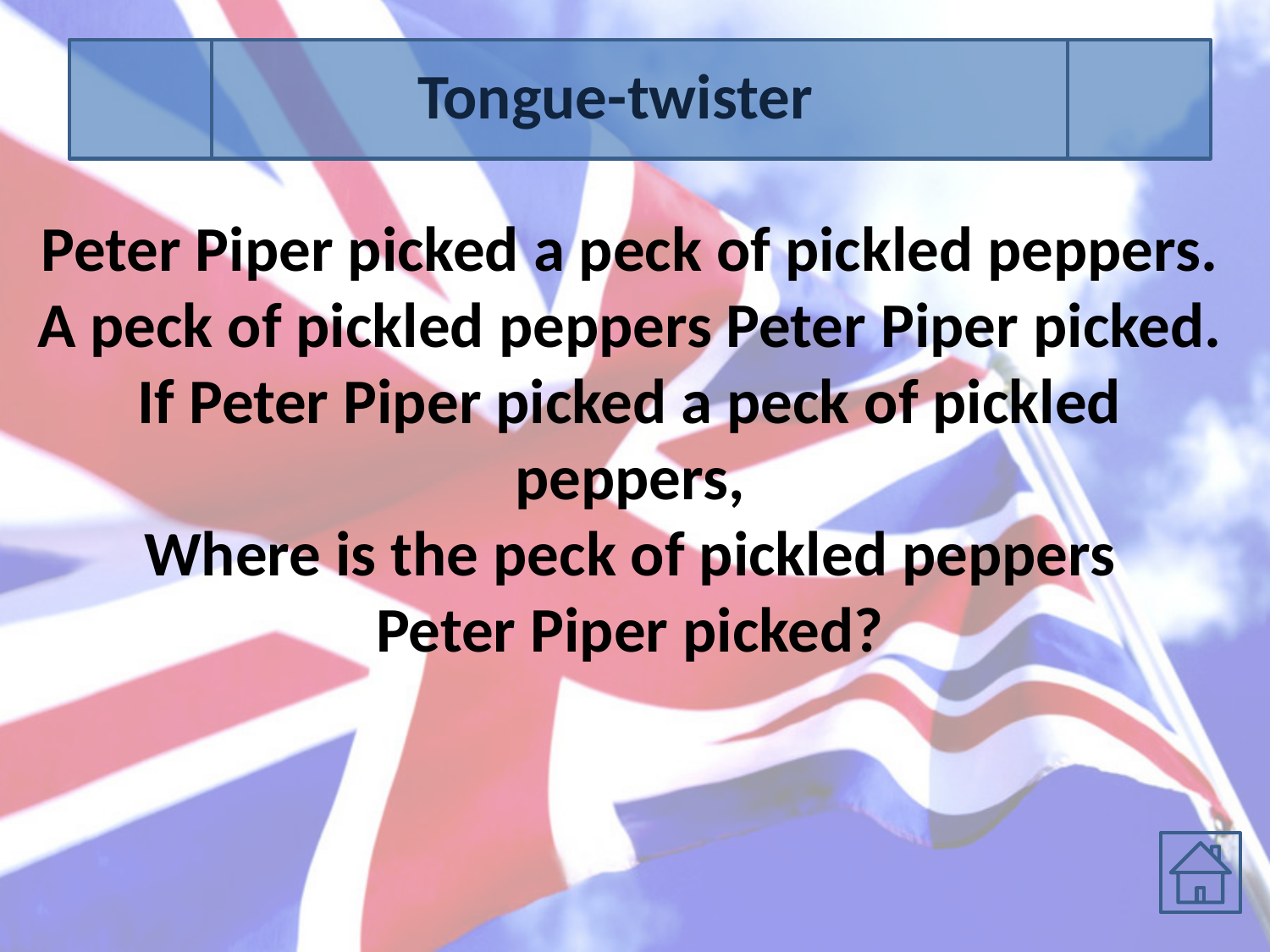

Tongue-twister
Peter Piper picked a peck of pickled peppers.
A peck of pickled peppers Peter Piper picked.
If Peter Piper picked a peck of pickled peppers,
Where is the peck of pickled peppers
Peter Piper picked?